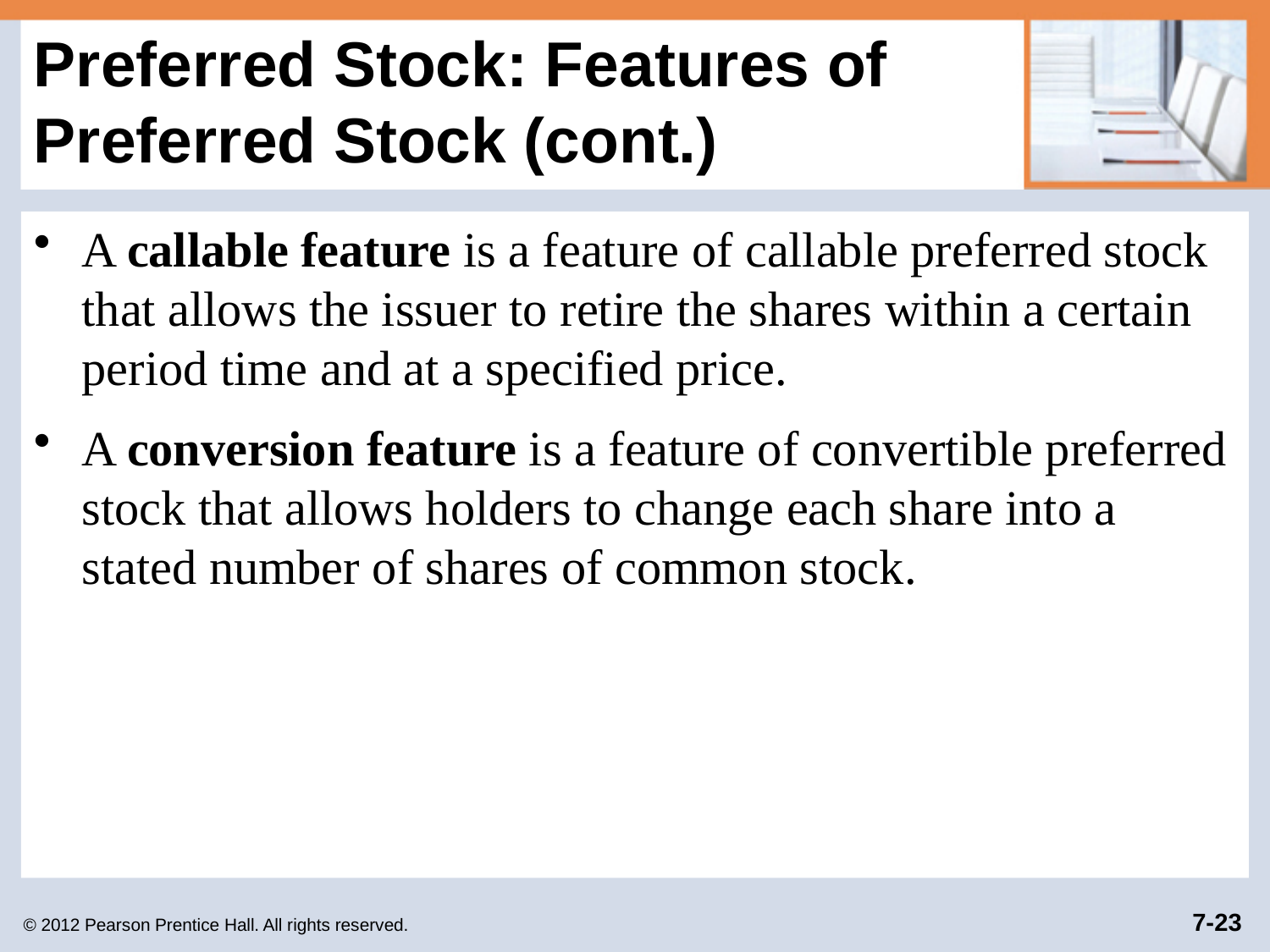

# Preferred Stock: Features of Preferred Stock (cont.)
A callable feature is a feature of callable preferred stock that allows the issuer to retire the shares within a certain period time and at a specified price.
A conversion feature is a feature of convertible preferred stock that allows holders to change each share into a stated number of shares of common stock.

© 2012 Pearson Prentice Hall. All rights reserved.
7-23